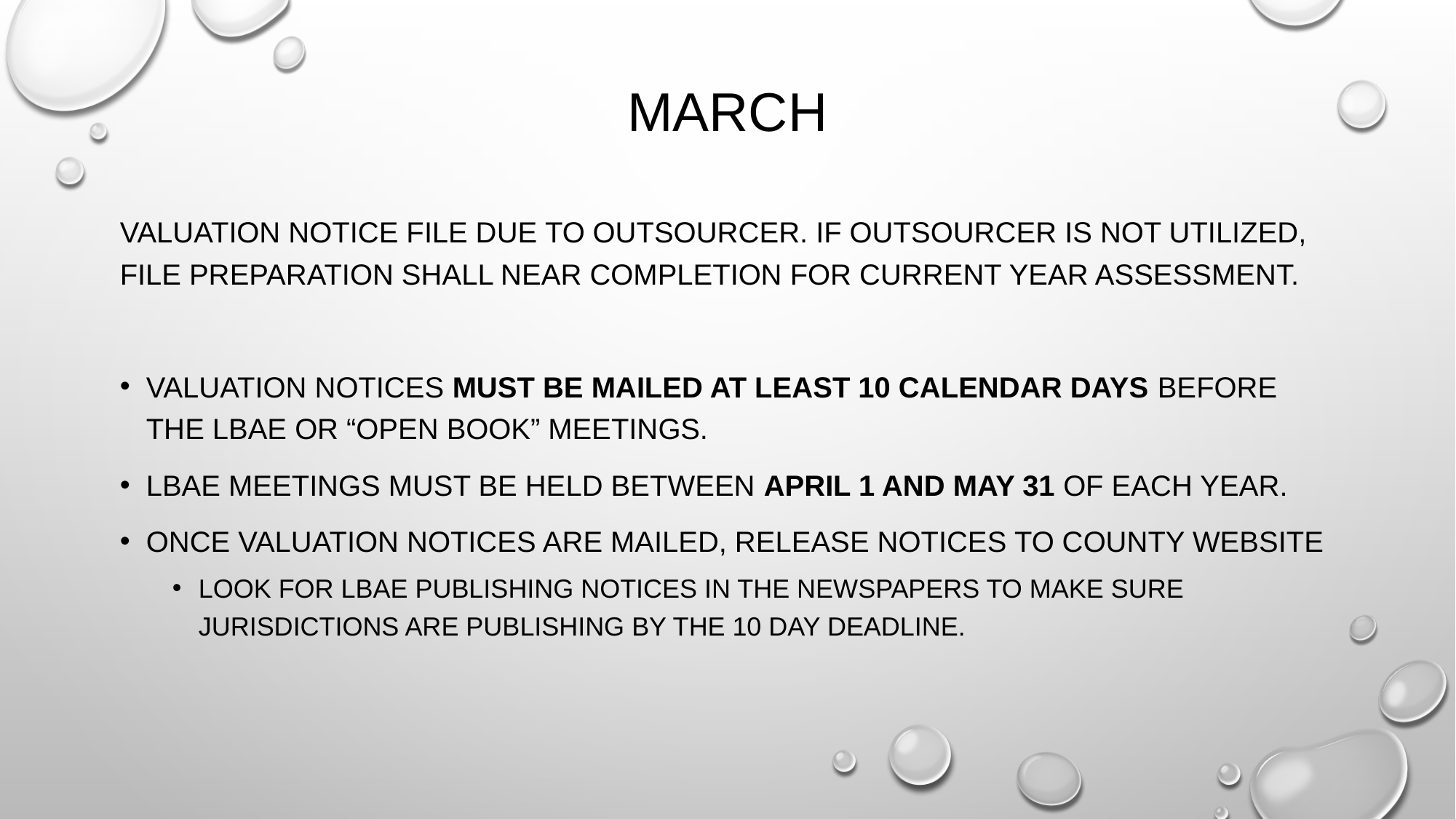

# March
Valuation notice file due to outsourcer. If outsourcer is not utilized, file preparation shall near completion for current year assessment.

Valuation notices must be mailed at least 10 calendar days before the lbae or “open book” meetings.
Lbae meetings must be held between April 1 and may 31 of each year.
once valuation notices are mailed, release notices to county website
Look for lbae publishing notices in the newspapers to make sure jurisdictions are publishing by the 10 day deadline.